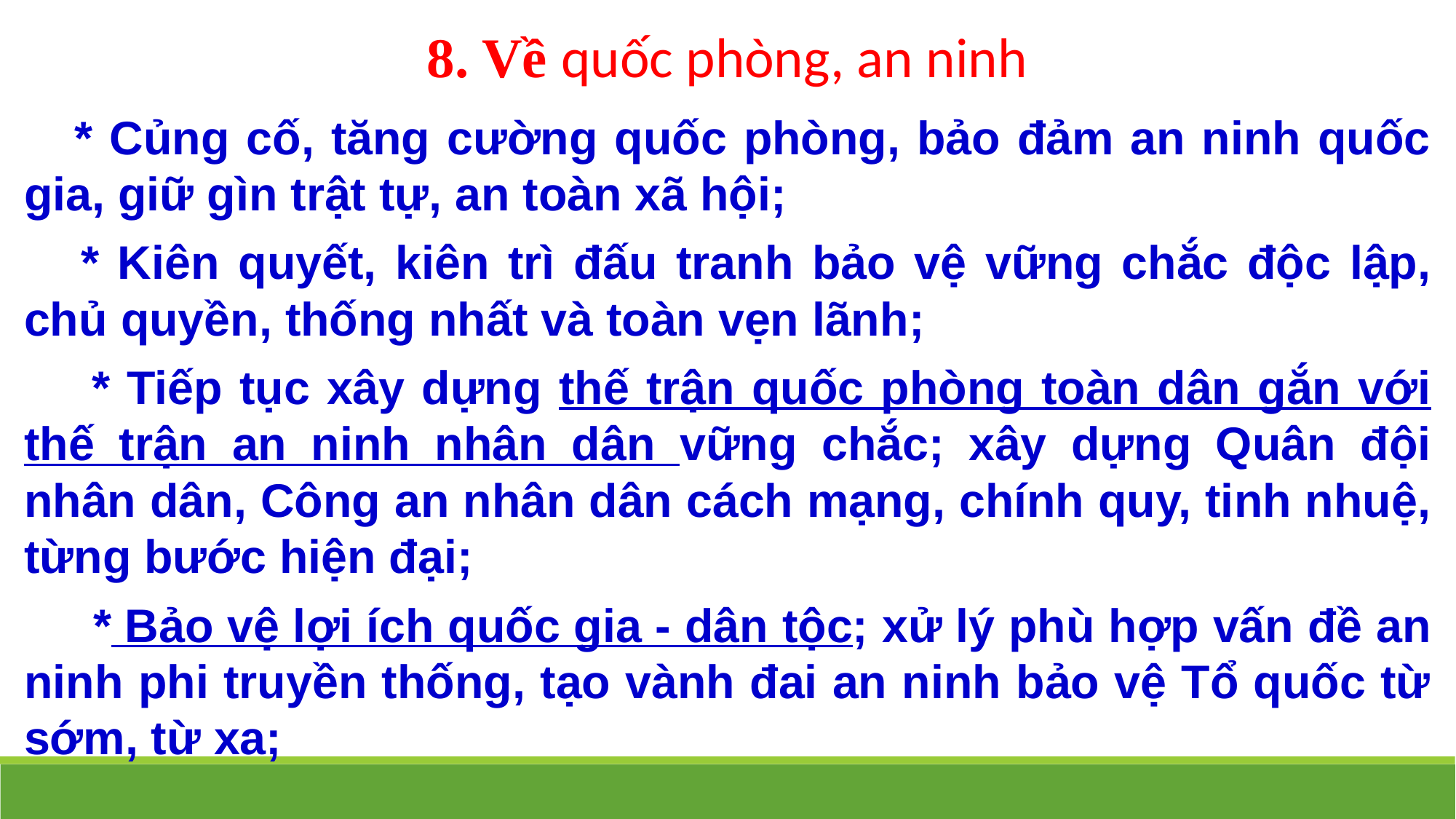

8. Về quốc phòng, an ninh
   * Củng cố, tăng cường quốc phòng, bảo đảm an ninh quốc gia, giữ gìn trật tự, an toàn xã hội;
   * Kiên quyết, kiên trì đấu tranh bảo vệ vững chắc độc lập, chủ quyền, thống nhất và toàn vẹn lãnh;
    * Tiếp tục xây dựng thế trận quốc phòng toàn dân gắn với thế trận an ninh nhân dân vững chắc; xây dựng Quân đội nhân dân, Công an nhân dân cách mạng, chính quy, tinh nhuệ, từng bước hiện đại;
     * Bảo vệ lợi ích quốc gia - dân tộc; xử lý phù hợp vấn đề an ninh phi truyền thống, tạo vành đai an ninh bảo vệ Tổ quốc từ sớm, từ xa;